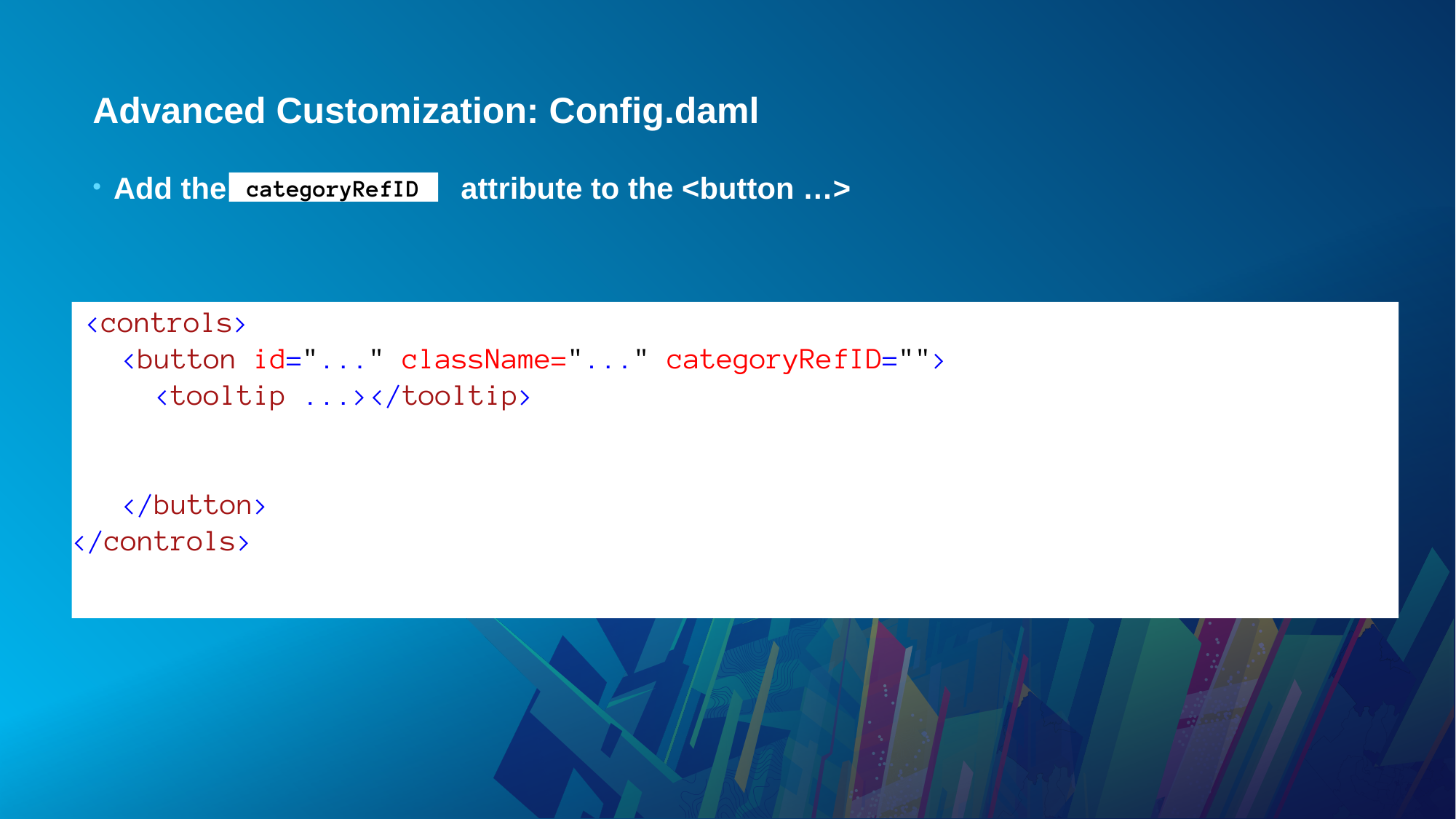

# Advanced Customization: Config.daml
Add the                            attribute to the <button …>
categoryRefID
 <controls>
   <button id="..." className="..." categoryRefID="">
     <tooltip ...></tooltip>

   </button>
</controls>